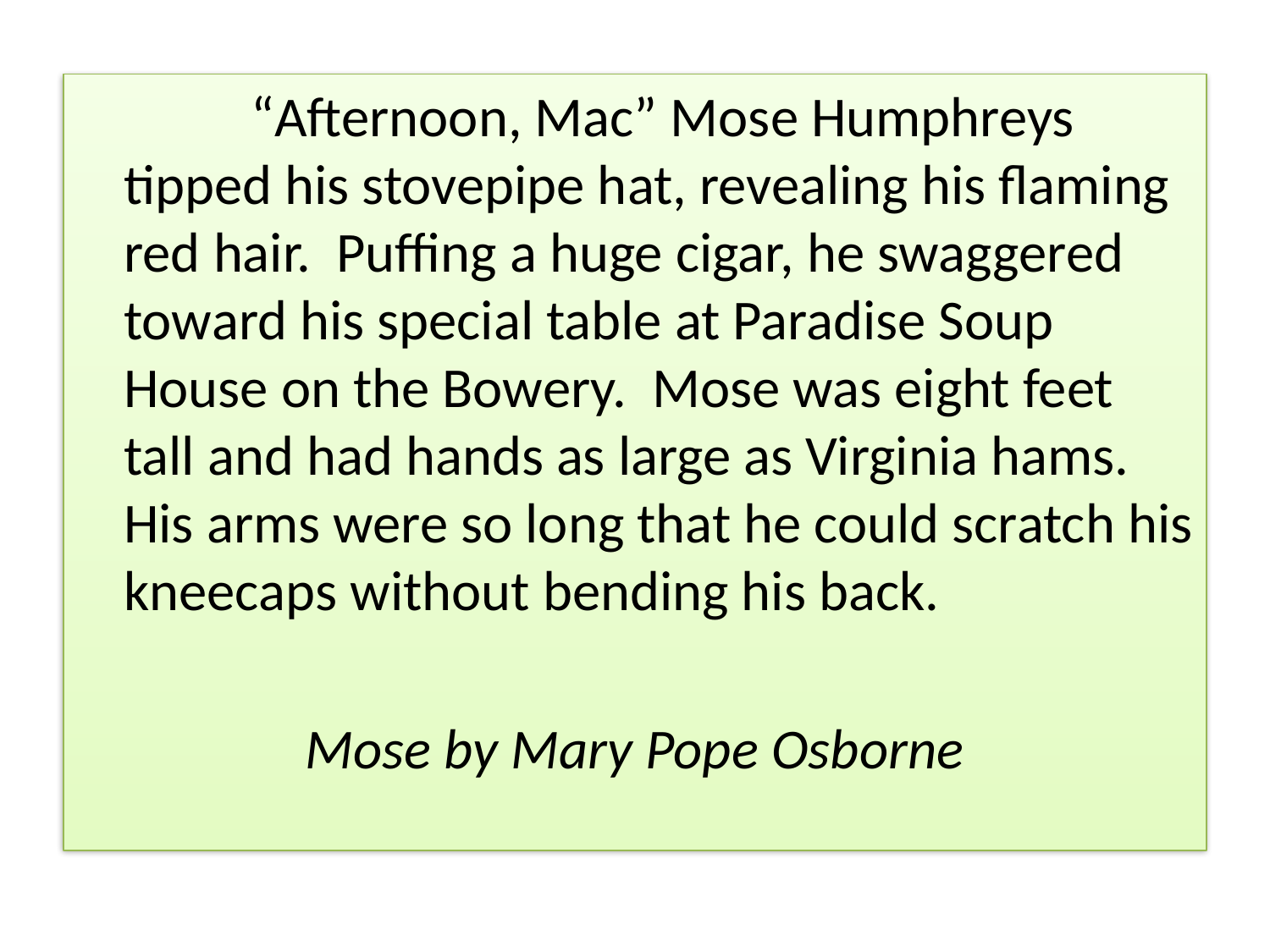

“Afternoon, Mac” Mose Humphreys tipped his stovepipe hat, revealing his flaming red hair.  Puffing a huge cigar, he swaggered toward his special table at Paradise Soup House on the Bowery.  Mose was eight feet tall and had hands as large as Virginia hams.  His arms were so long that he could scratch his kneecaps without bending his back.

Mose by Mary Pope Osborne